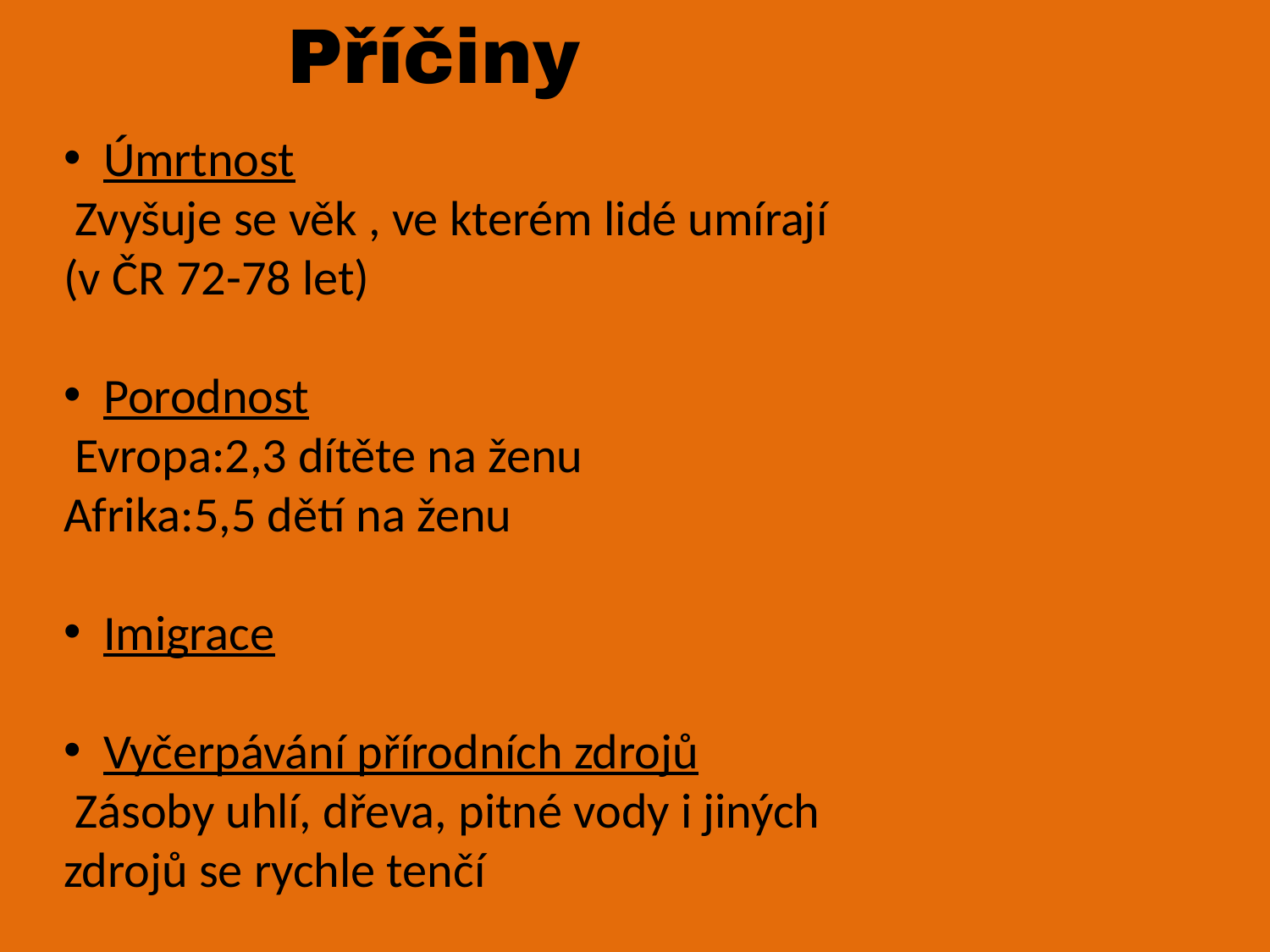

Příčiny
Úmrtnost
 Zvyšuje se věk , ve kterém lidé umírají (v ČR 72-78 let)

Porodnost
 Evropa:2,3 dítěte na ženu
Afrika:5,5 dětí na ženu

Imigrace

Vyčerpávání přírodních zdrojů
 Zásoby uhlí, dřeva, pitné vody i jiných zdrojů se rychle tenčí